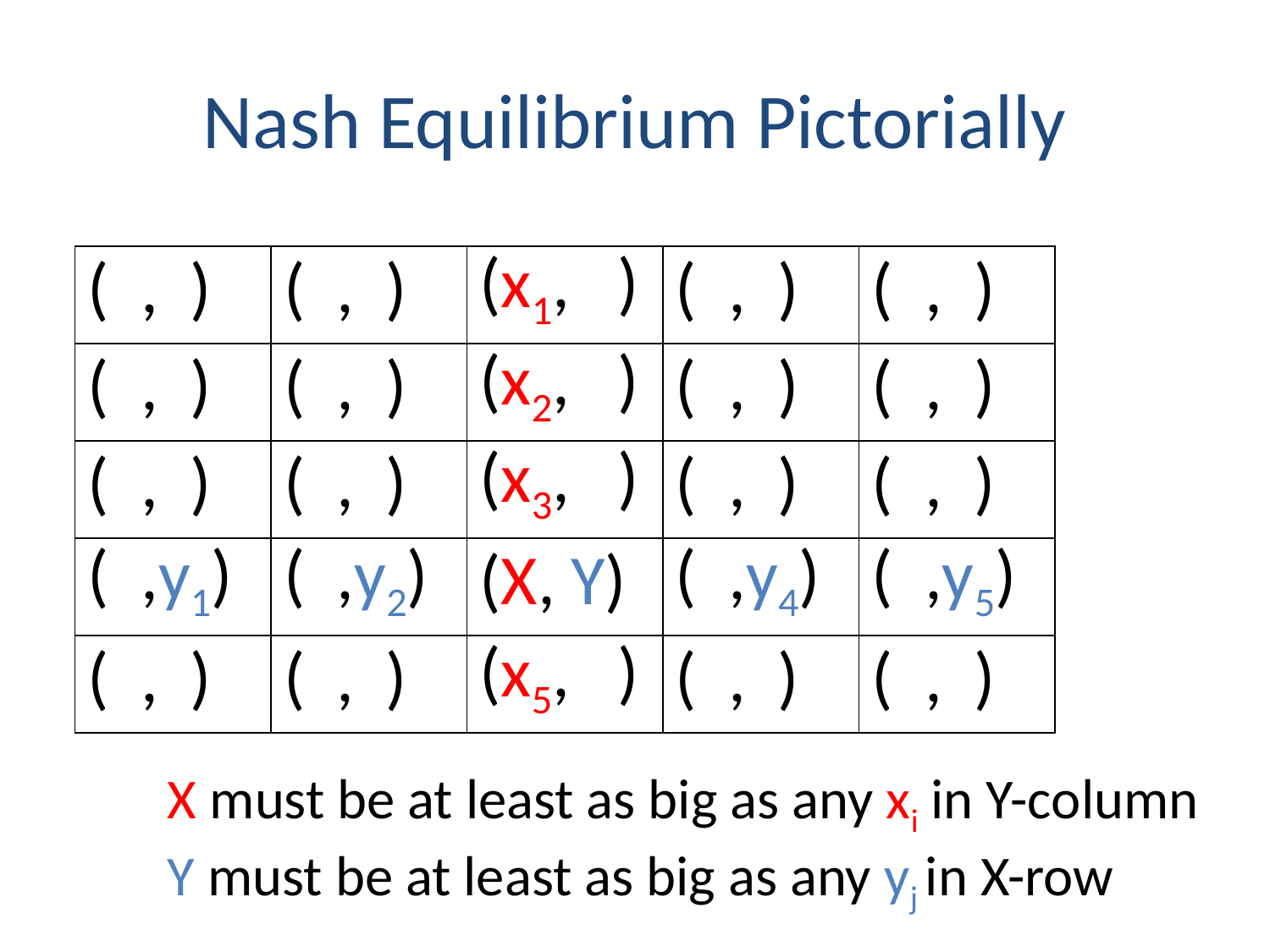

# Nash Equilibrium Pictorially
| ( , ) | ( , ) | (x1, ) | ( , ) | ( , ) |
| --- | --- | --- | --- | --- |
| ( , ) | ( , ) | (x2, ) | ( , ) | ( , ) |
| ( , ) | ( , ) | (x3, ) | ( , ) | ( , ) |
| ( ,y1) | ( ,y2) | (X, Y) | ( ,y4) | ( ,y5) |
| ( , ) | ( , ) | (x5, ) | ( , ) | ( , ) |
X must be at least as big as any xi in Y-column
Y must be at least as big as any yj in X-row